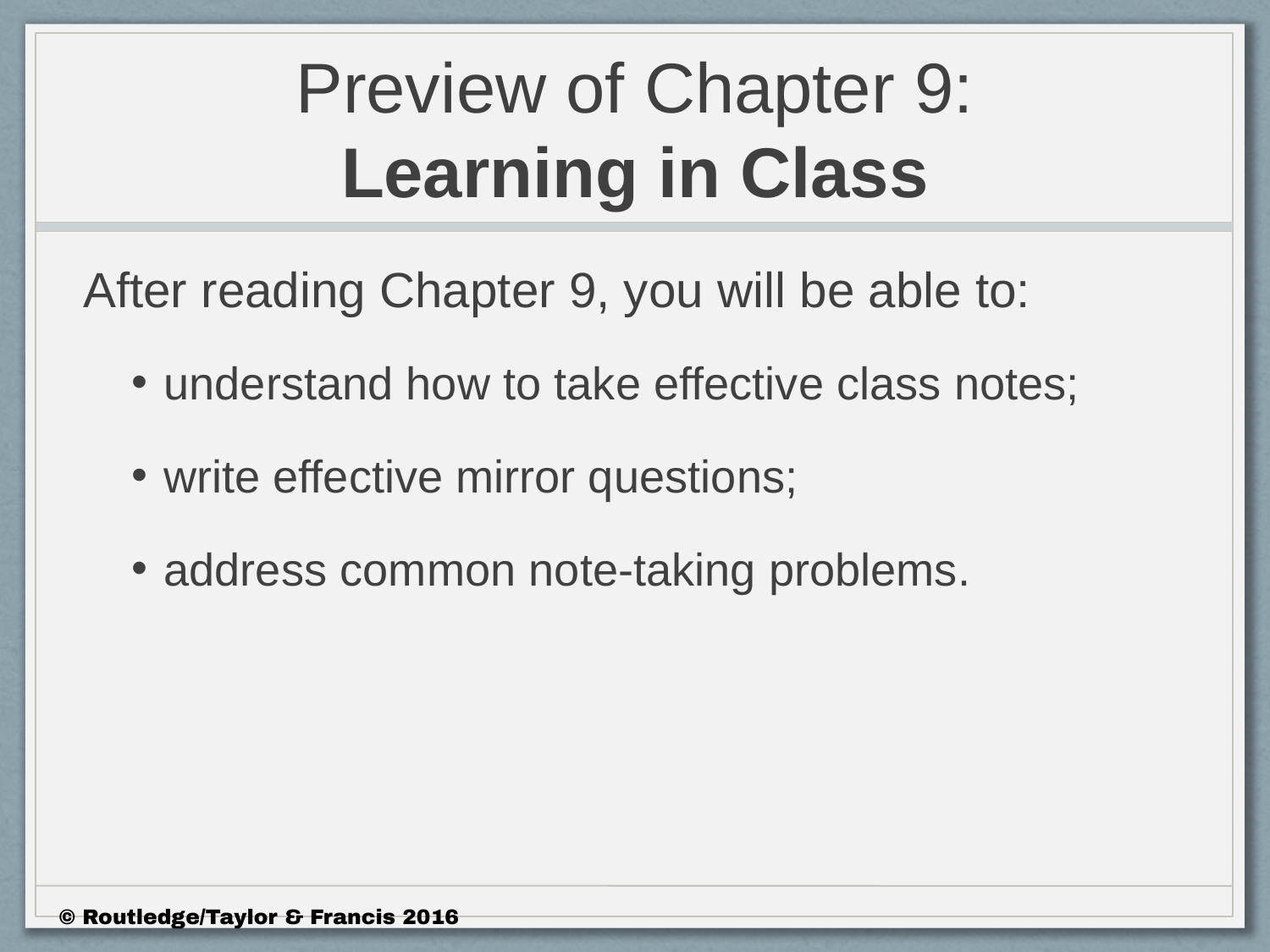

# Preview of Chapter 9: Learning in Class
After reading Chapter 9, you will be able to:
understand how to take effective class notes;
write effective mirror questions;
address common note-taking problems.
© Routledge/Taylor & Francis 2016